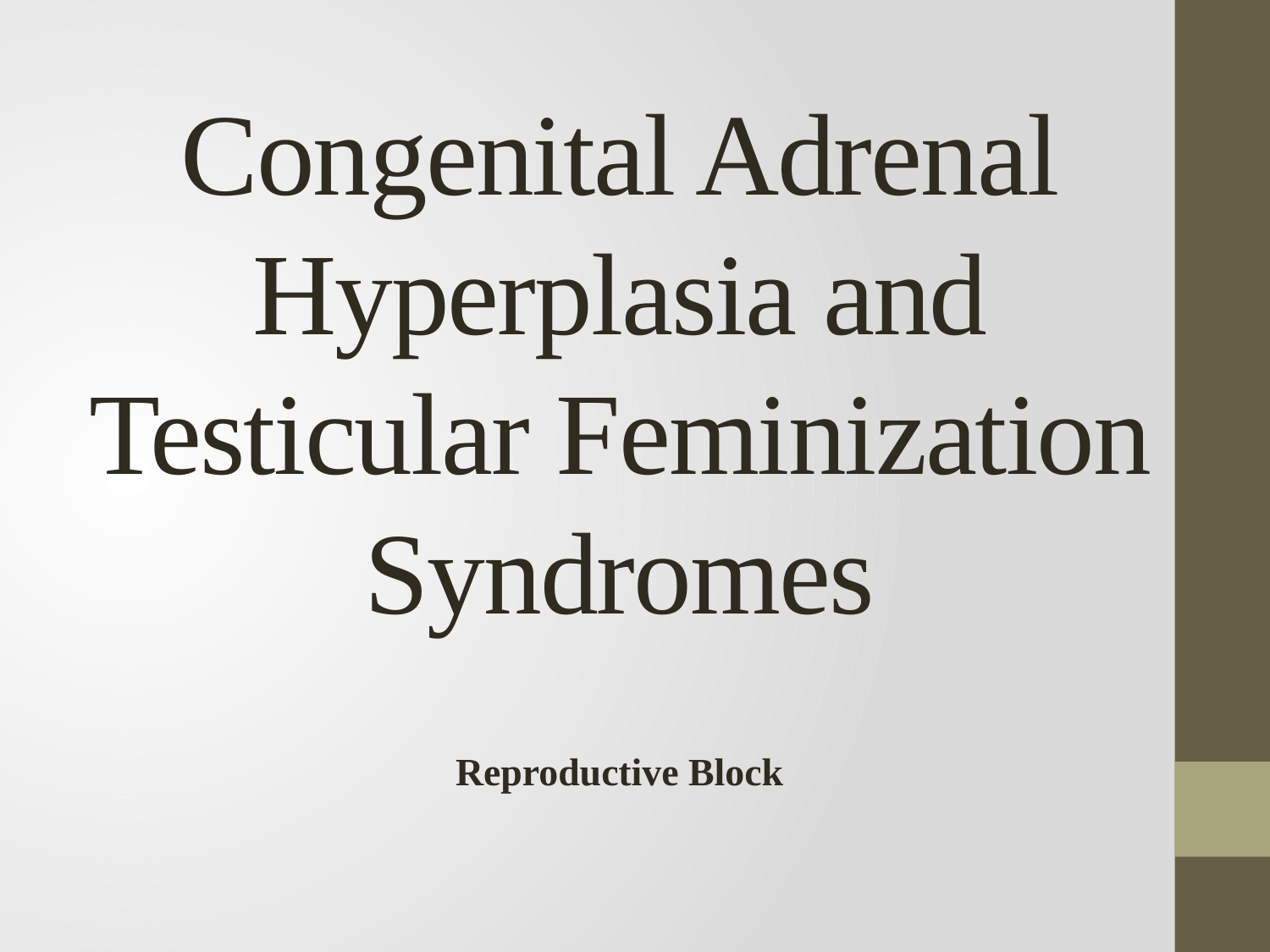

# Congenital Adrenal Hyperplasia and Testicular Feminization Syndromes
Reproductive Block